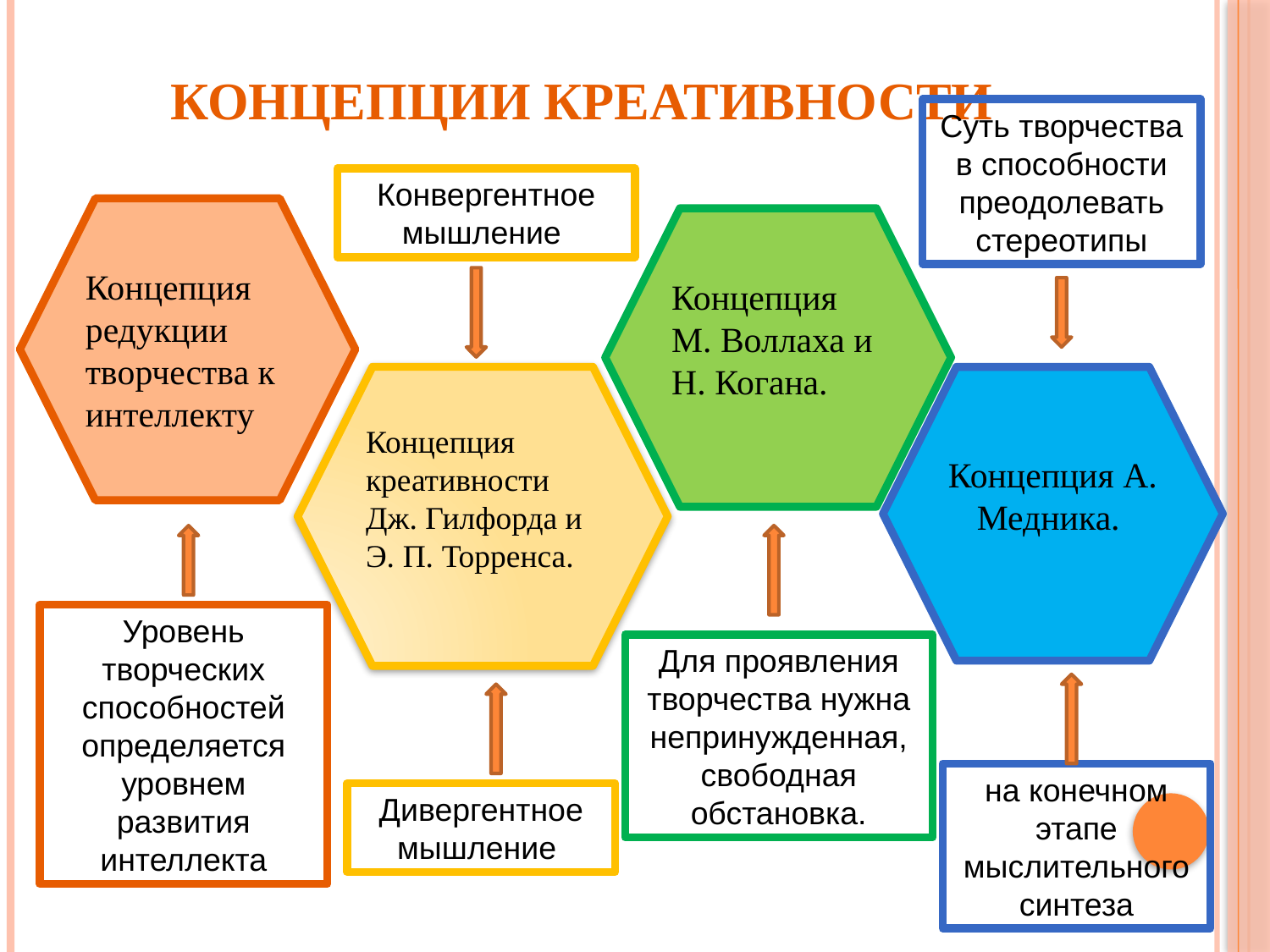

# Концепции креативности
Суть творчества в способности преодолевать стереотипы
Конвергентное мышление
Концепция редукции творчества к интеллекту
Концепция М. Воллаха и Н. Когана.

Концепция креативности Дж. Гилфорда и Э. П. Торренса.

Концепция А. Медника.

Уровень творческих способностей определяется уровнем развития интеллекта
Для проявления творчества нужна непринужденная, свободная обстановка.

на конечном этапе мыслительного синтеза
Дивергентное мышление